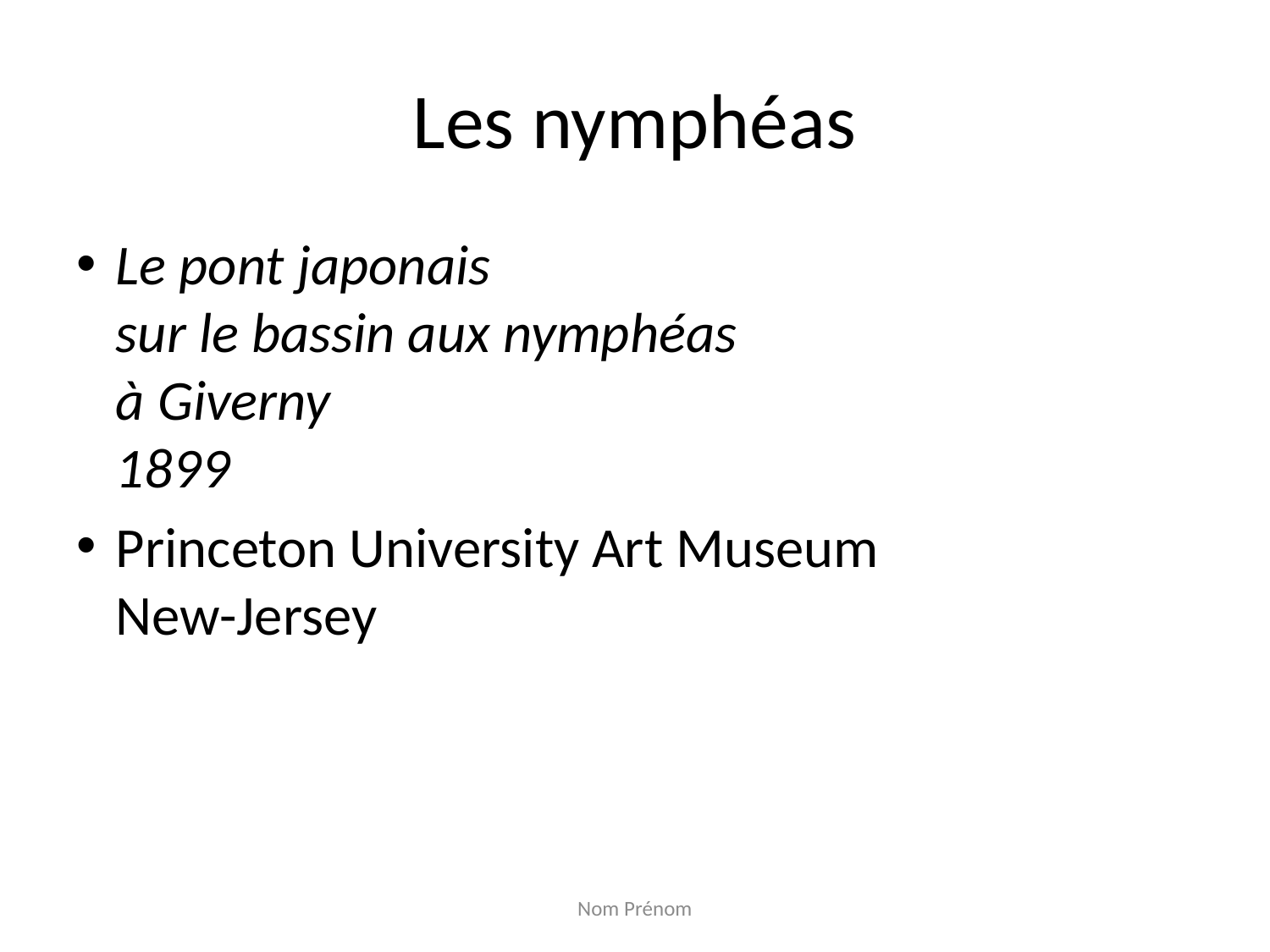

# Les nymphéas
Le pont japonais
sur le bassin aux nymphéas
à Giverny
1899
Princeton University Art Museum
New-Jersey
Nom Prénom